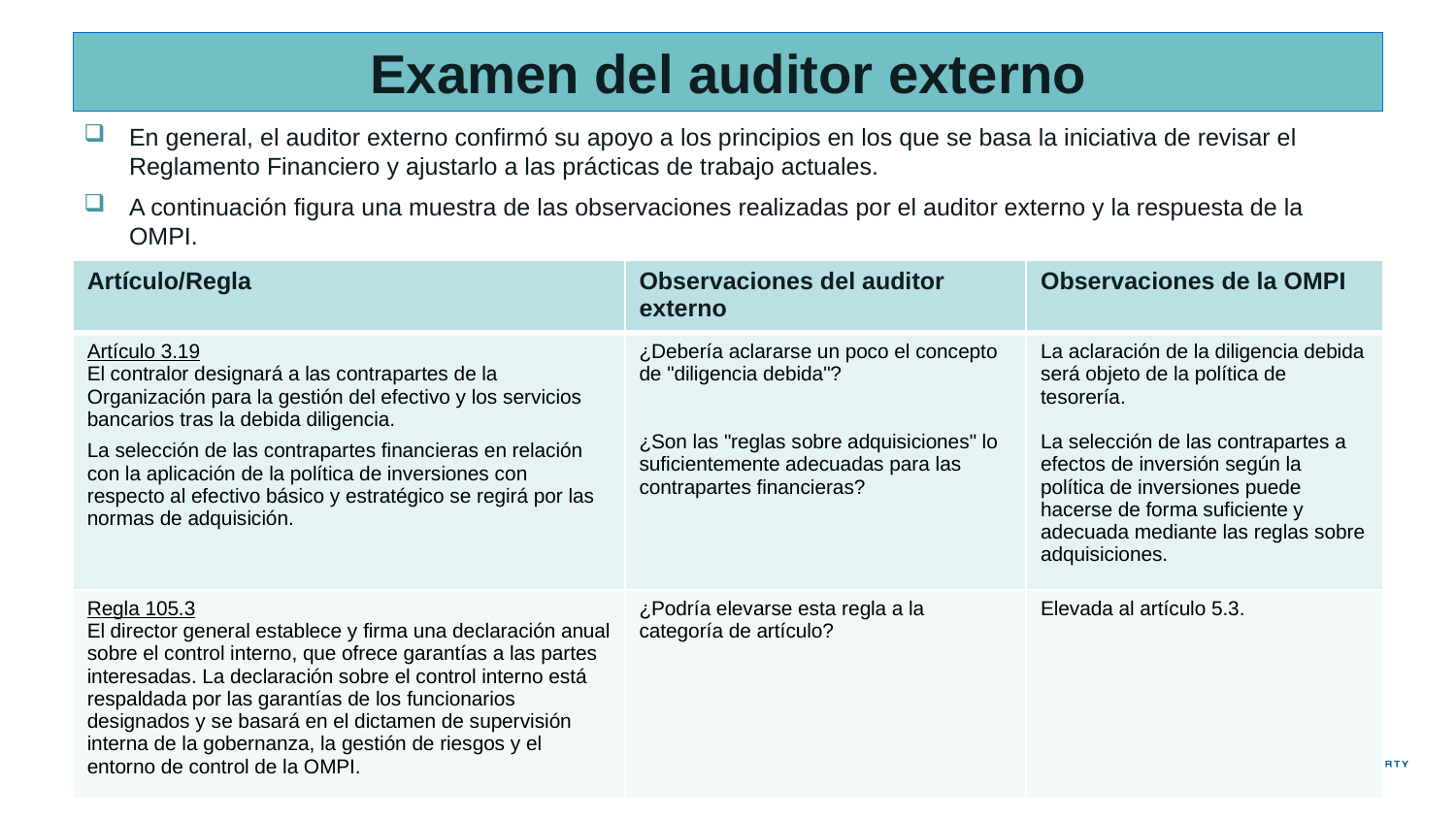

# Examen del auditor externo
En general, el auditor externo confirmó su apoyo a los principios en los que se basa la iniciativa de revisar el Reglamento Financiero y ajustarlo a las prácticas de trabajo actuales.
A continuación figura una muestra de las observaciones realizadas por el auditor externo y la respuesta de la OMPI.

| Artículo/Regla | Observaciones del auditor externo | Observaciones de la OMPI |
| --- | --- | --- |
| Artículo 3.19 El contralor designará a las contrapartes de la Organización para la gestión del efectivo y los servicios bancarios tras la debida diligencia. La selección de las contrapartes financieras en relación con la aplicación de la política de inversiones con respecto al efectivo básico y estratégico se regirá por las normas de adquisición. | ¿Debería aclararse un poco el concepto de "diligencia debida"? ¿Son las "reglas sobre adquisiciones" lo suficientemente adecuadas para las contrapartes financieras? | La aclaración de la diligencia debida será objeto de la política de tesorería. La selección de las contrapartes a efectos de inversión según la política de inversiones puede hacerse de forma suficiente y adecuada mediante las reglas sobre adquisiciones. |
| Regla 105.3 El director general establece y firma una declaración anual sobre el control interno, que ofrece garantías a las partes interesadas. La declaración sobre el control interno está respaldada por las garantías de los funcionarios designados y se basará en el dictamen de supervisión interna de la gobernanza, la gestión de riesgos y el entorno de control de la OMPI. | ¿Podría elevarse esta regla a la categoría de artículo? | Elevada al artículo 5.3. |